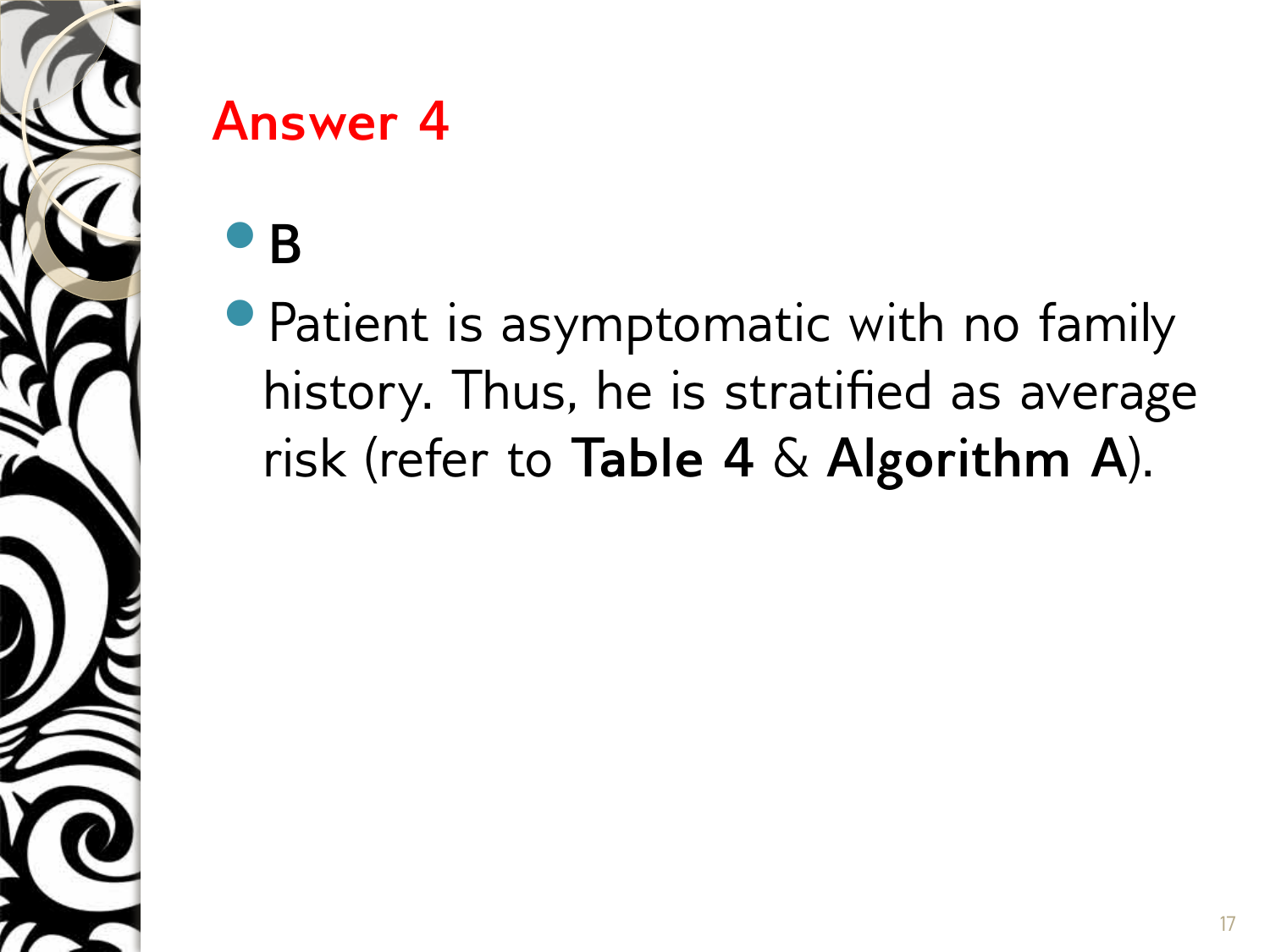

# Answer 4
B
Patient is asymptomatic with no family history. Thus, he is stratified as average risk (refer to Table 4 & Algorithm A).
17